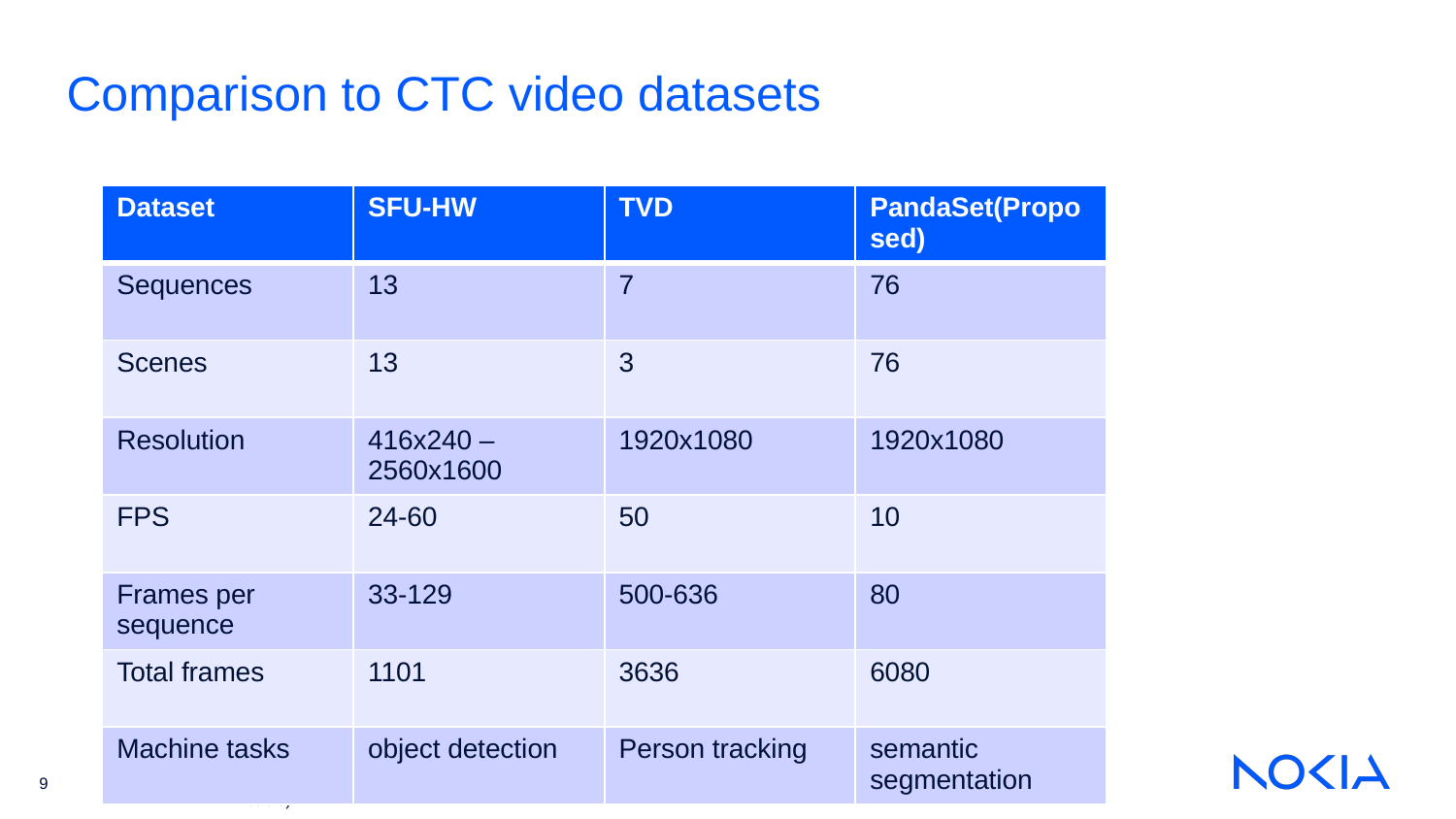

Comparison to CTC video datasets

| Dataset | SFU-HW | TVD | PandaSet(Proposed) |
| --- | --- | --- | --- |
| Sequences | 13 | 7 | 76 |
| Scenes | 13 | 3 | 76 |
| Resolution | 416x240 – 2560x1600 | 1920x1080 | 1920x1080 |
| FPS | 24-60 | 50 | 10 |
| Frames per sequence | 33-129 | 500-636 | 80 |
| Total frames | 1101 | 3636 | 6080 |
| Machine tasks | object detection | Person tracking | semantic segmentation |

Apply appropriate data classification. Apply document ID (if applicable).